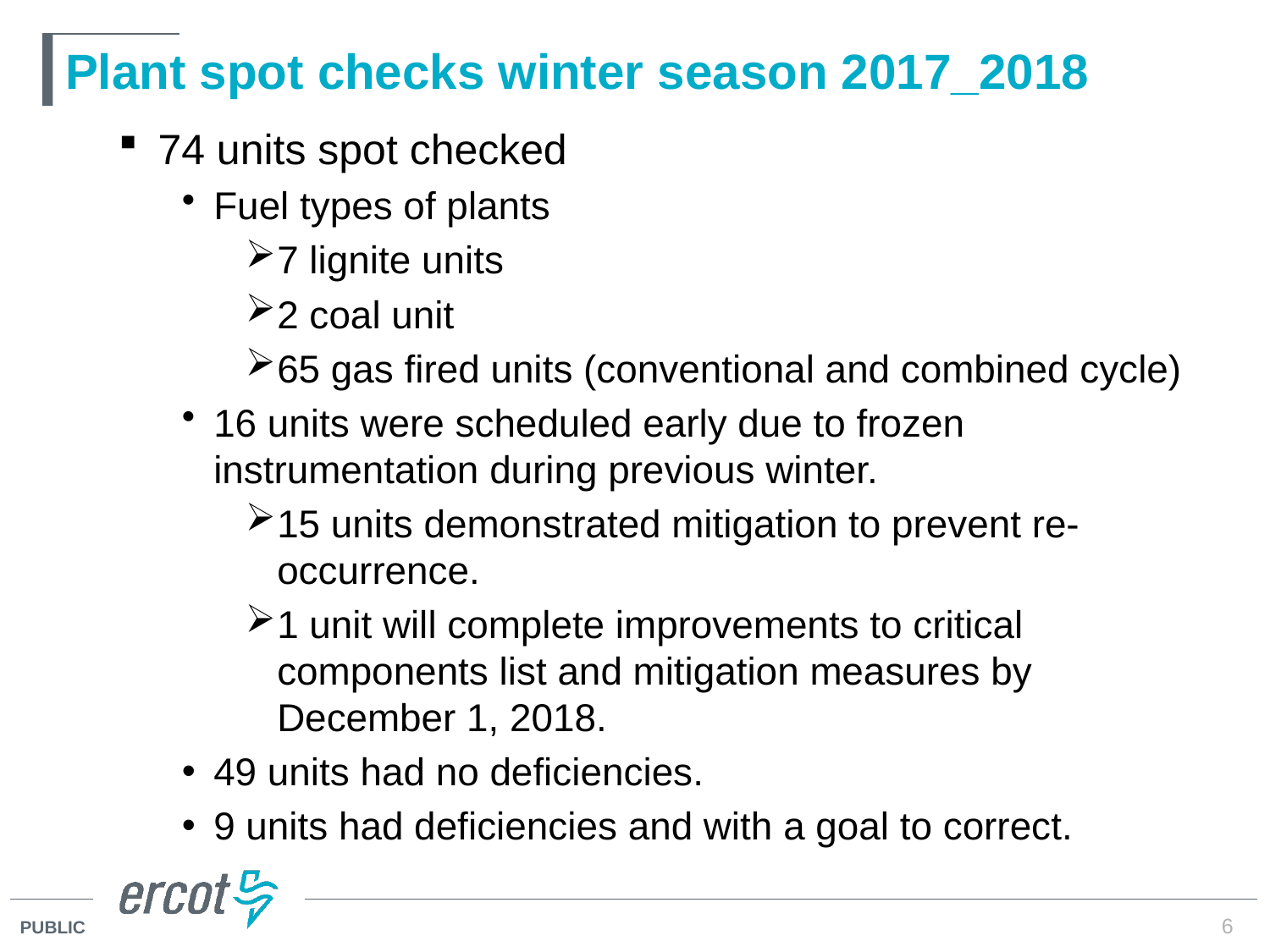

# Plant spot checks winter season 2017_2018
74 units spot checked
Fuel types of plants
7 lignite units
2 coal unit
65 gas fired units (conventional and combined cycle)
16 units were scheduled early due to frozen instrumentation during previous winter.
15 units demonstrated mitigation to prevent re-occurrence.
1 unit will complete improvements to critical components list and mitigation measures by December 1, 2018.
49 units had no deficiencies.
9 units had deficiencies and with a goal to correct.

6